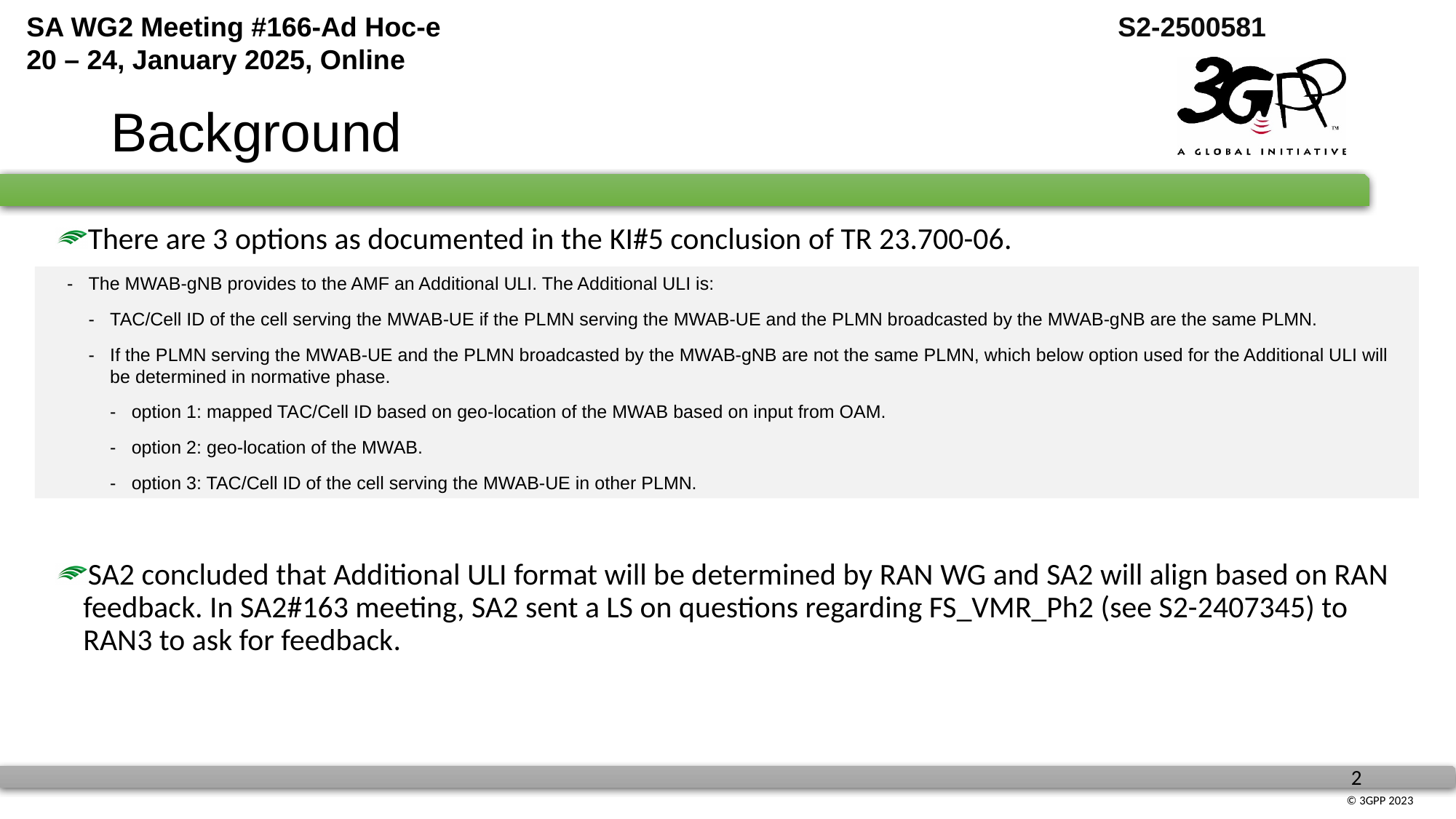

# Background
There are 3 options as documented in the KI#5 conclusion of TR 23.700-06.

SA2 concluded that Additional ULI format will be determined by RAN WG and SA2 will align based on RAN feedback. In SA2#163 meeting, SA2 sent a LS on questions regarding FS_VMR_Ph2 (see S2-2407345) to RAN3 to ask for feedback.
-	The MWAB-gNB provides to the AMF an Additional ULI. The Additional ULI is:
-	TAC/Cell ID of the cell serving the MWAB-UE if the PLMN serving the MWAB-UE and the PLMN broadcasted by the MWAB-gNB are the same PLMN.
-	If the PLMN serving the MWAB-UE and the PLMN broadcasted by the MWAB-gNB are not the same PLMN, which below option used for the Additional ULI will be determined in normative phase.
-	option 1: mapped TAC/Cell ID based on geo-location of the MWAB based on input from OAM.
-	option 2: geo-location of the MWAB.
-	option 3: TAC/Cell ID of the cell serving the MWAB-UE in other PLMN.